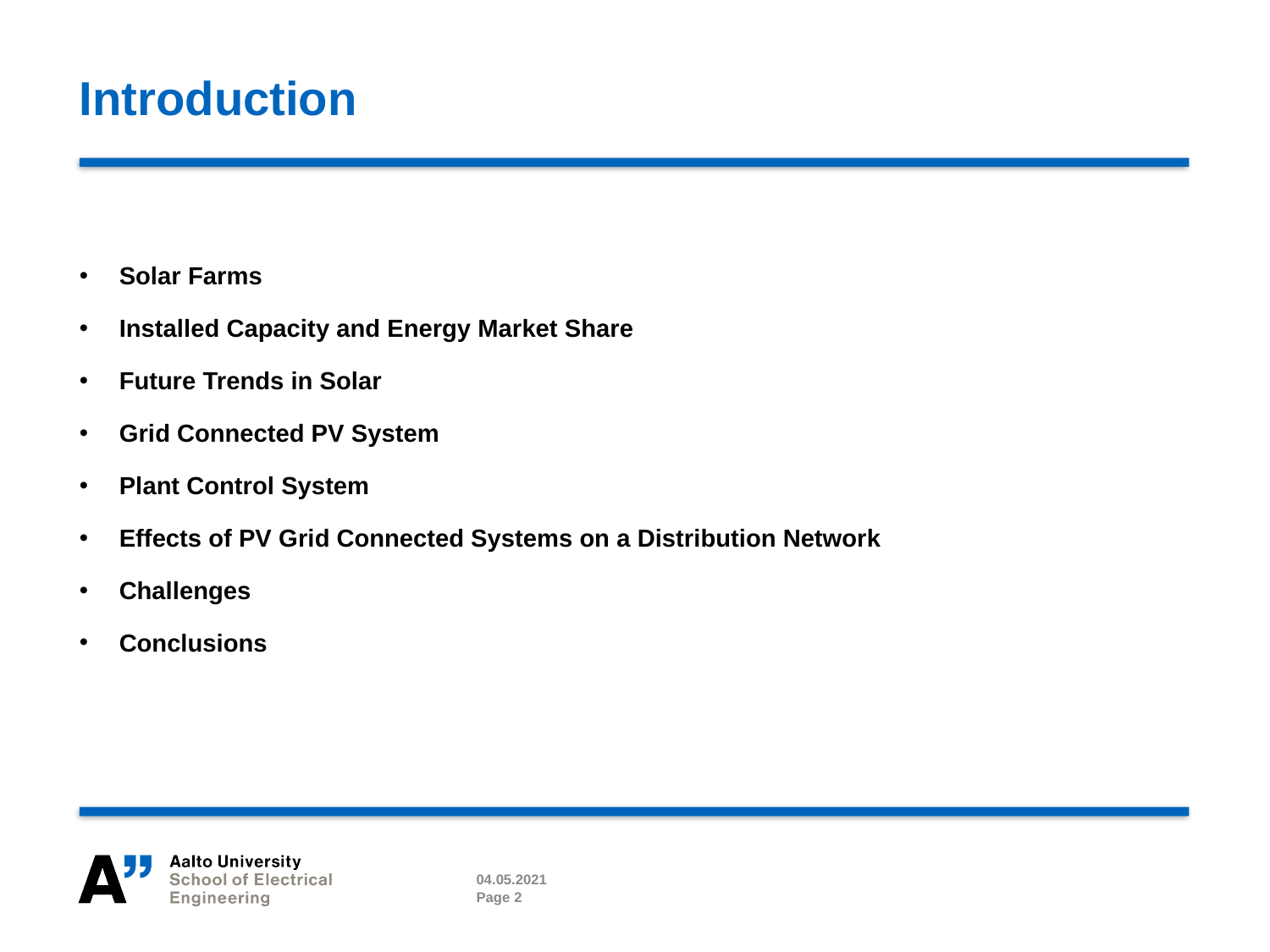

# Introduction

Solar Farms
Installed Capacity and Energy Market Share
Future Trends in Solar
Grid Connected PV System
Plant Control System
Effects of PV Grid Connected Systems on a Distribution Network
Challenges
Conclusions

04.05.2021
Page 2